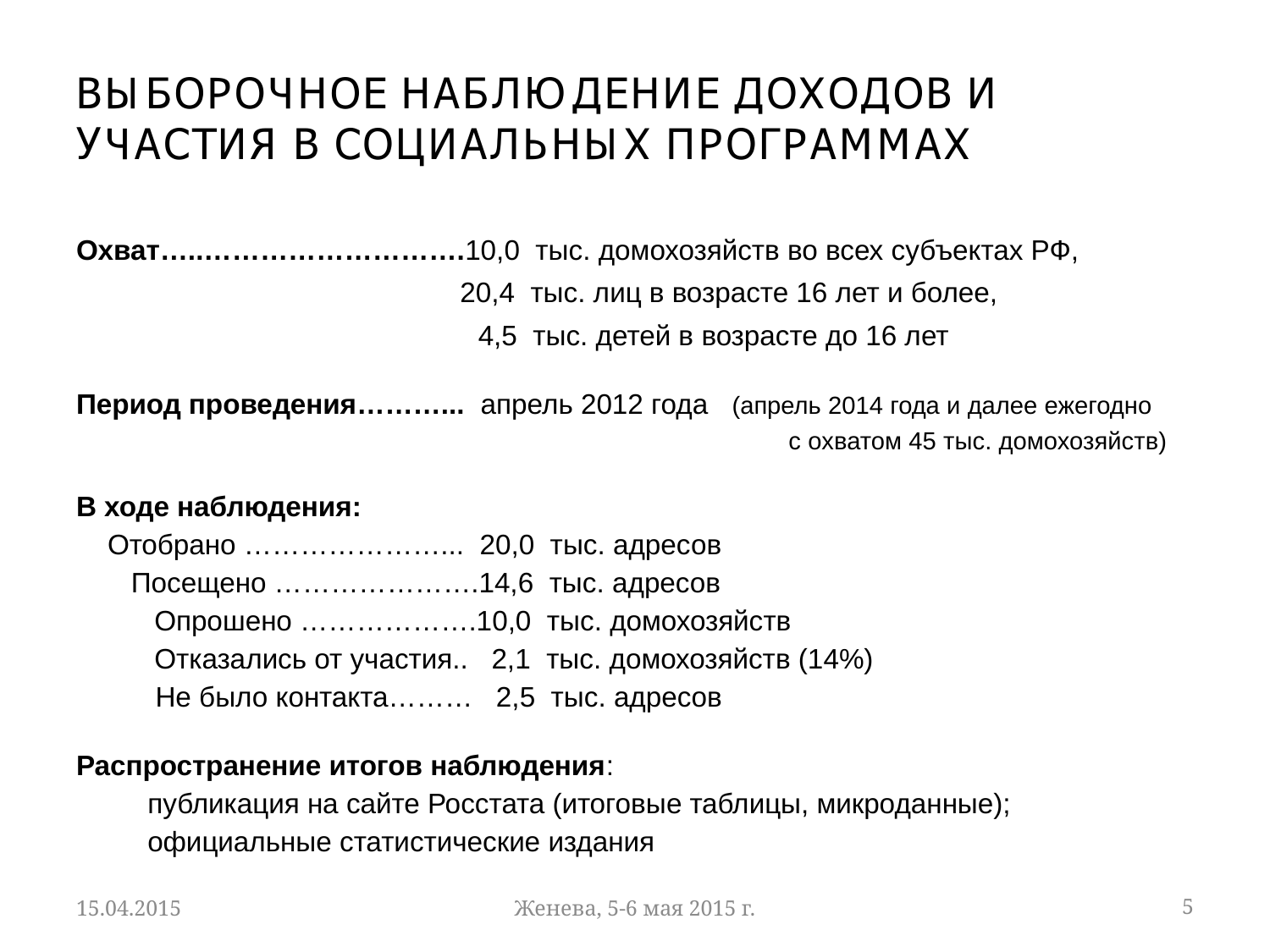

# ВЫБОРОЧНОЕ НАБЛЮДЕНИЕ ДОХОДОВ И УЧАСТИЯ В СОЦИАЛЬНЫХ ПРОГРАММАХ
Охват…..……………………….10,0  тыс. домохозяйств во всех субъектах РФ,
                                                 20,4  тыс. лиц в возрасте 16 лет и более,
                           4,5  тыс. детей в возрасте до 16 лет

Период проведения………...  апрель 2012 года   (апрель 2014 года и далее ежегодно
                                                                                                      с охватом 45 тыс. домохозяйств)

В ходе наблюдения:
    Отобрано …………………...  20,0  тыс. адресов
       Посещено ………………….14,6  тыс. адресов
          Опрошено ……………….10,0  тыс. домохозяйств
          Отказались от участия..   2,1  тыс. домохозяйств (14%)
  Не было контакта………   2,5  тыс. адресов

Распространение итогов наблюдения:
 публикация на сайте Росстата (итоговые таблицы, микроданные);
 официальные статистические издания
15.04.2015
Женева, 5-6 мая 2015 г.
5